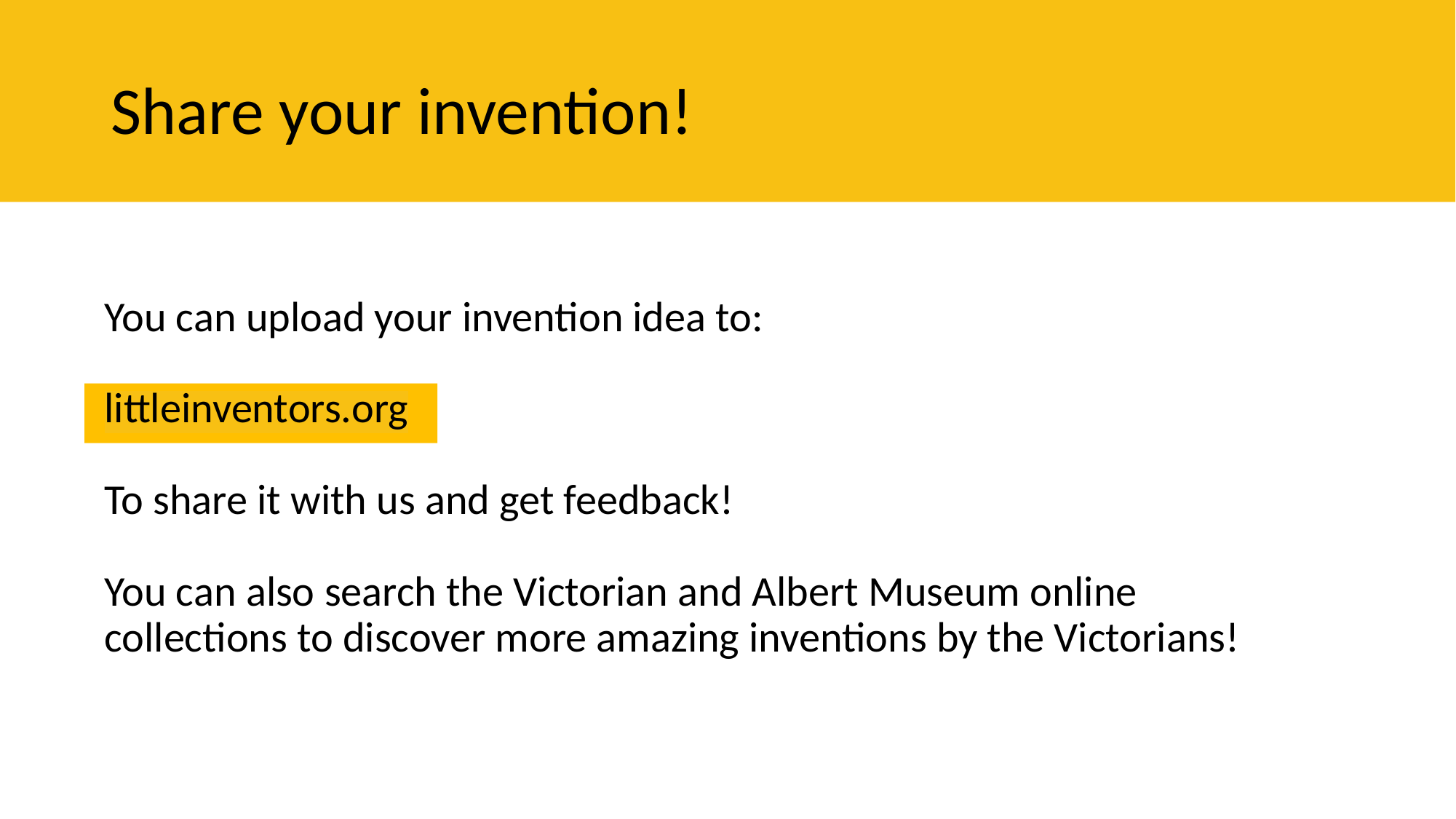

# Share your invention!
You can upload your invention idea to:

littleinventors.org

To share it with us and get feedback!

You can also search the Victorian and Albert Museum online collections to discover more amazing inventions by the Victorians!